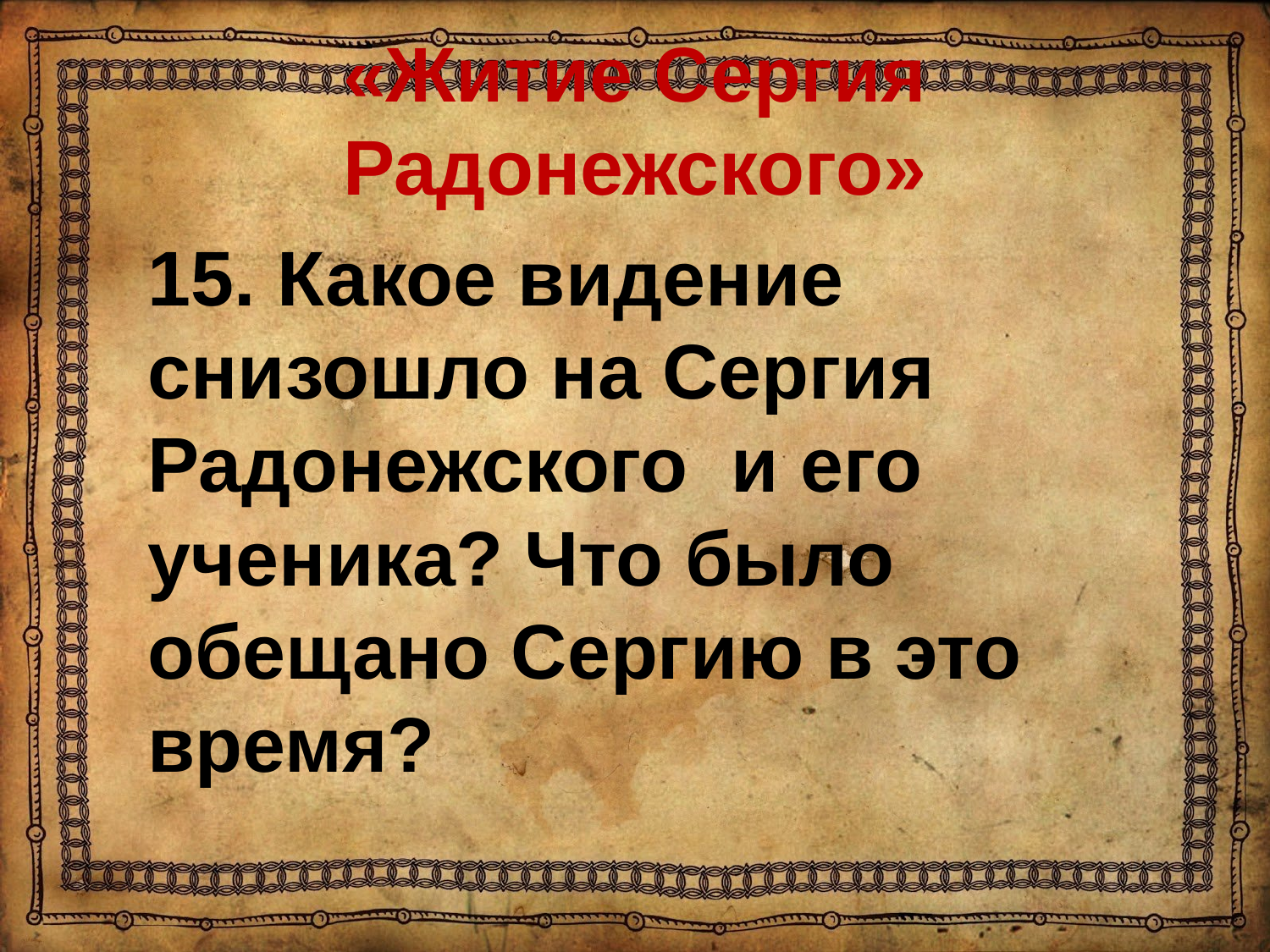

# «Житие Сергия Радонежского»
15. Какое видение снизошло на Сергия Радонежского  и его ученика? Что было обещано Сергию в это время?